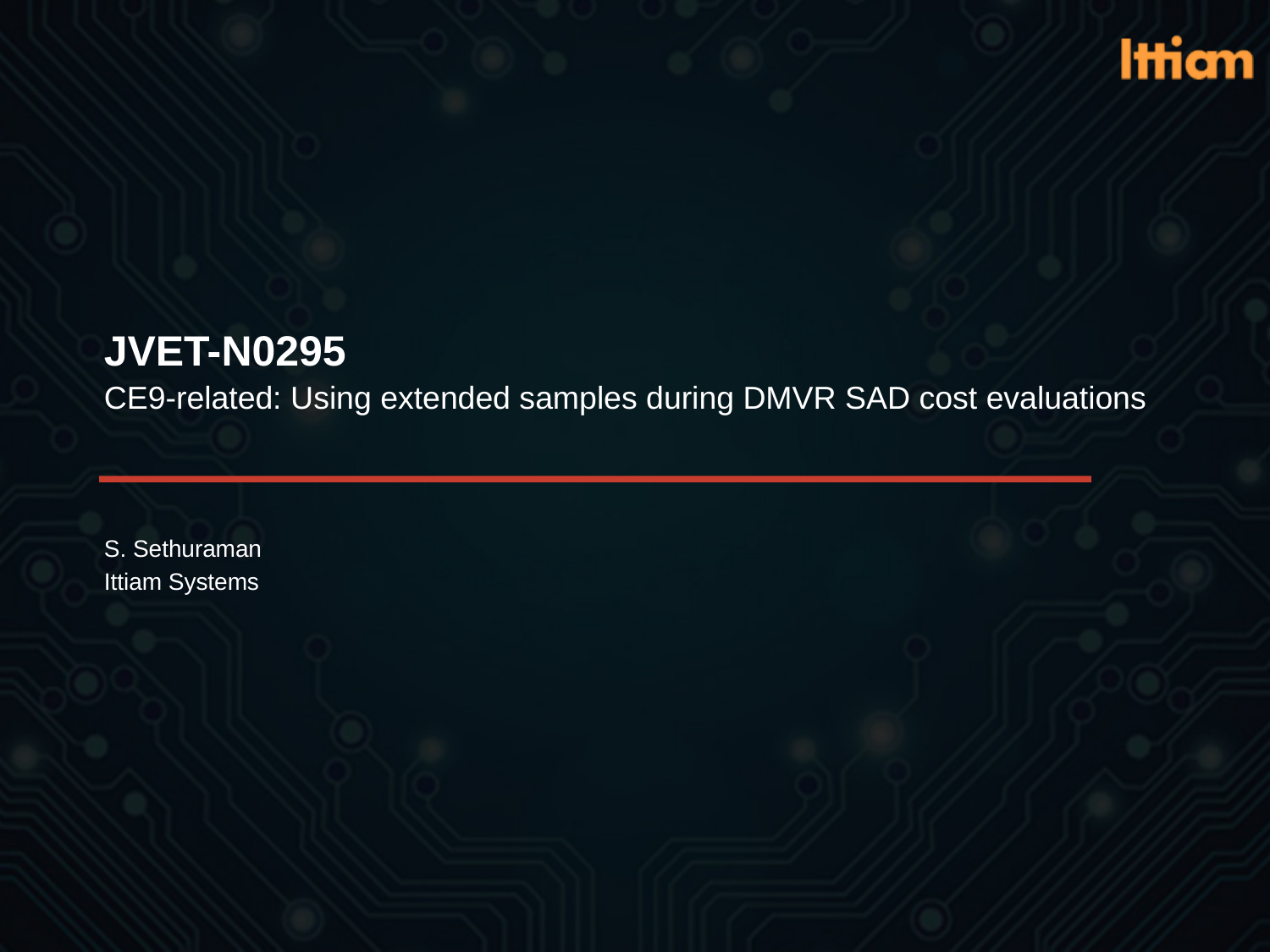

# JVET-N0295 CE9-related: Using extended samples during DMVR SAD cost evaluations
S. Sethuraman
Ittiam Systems